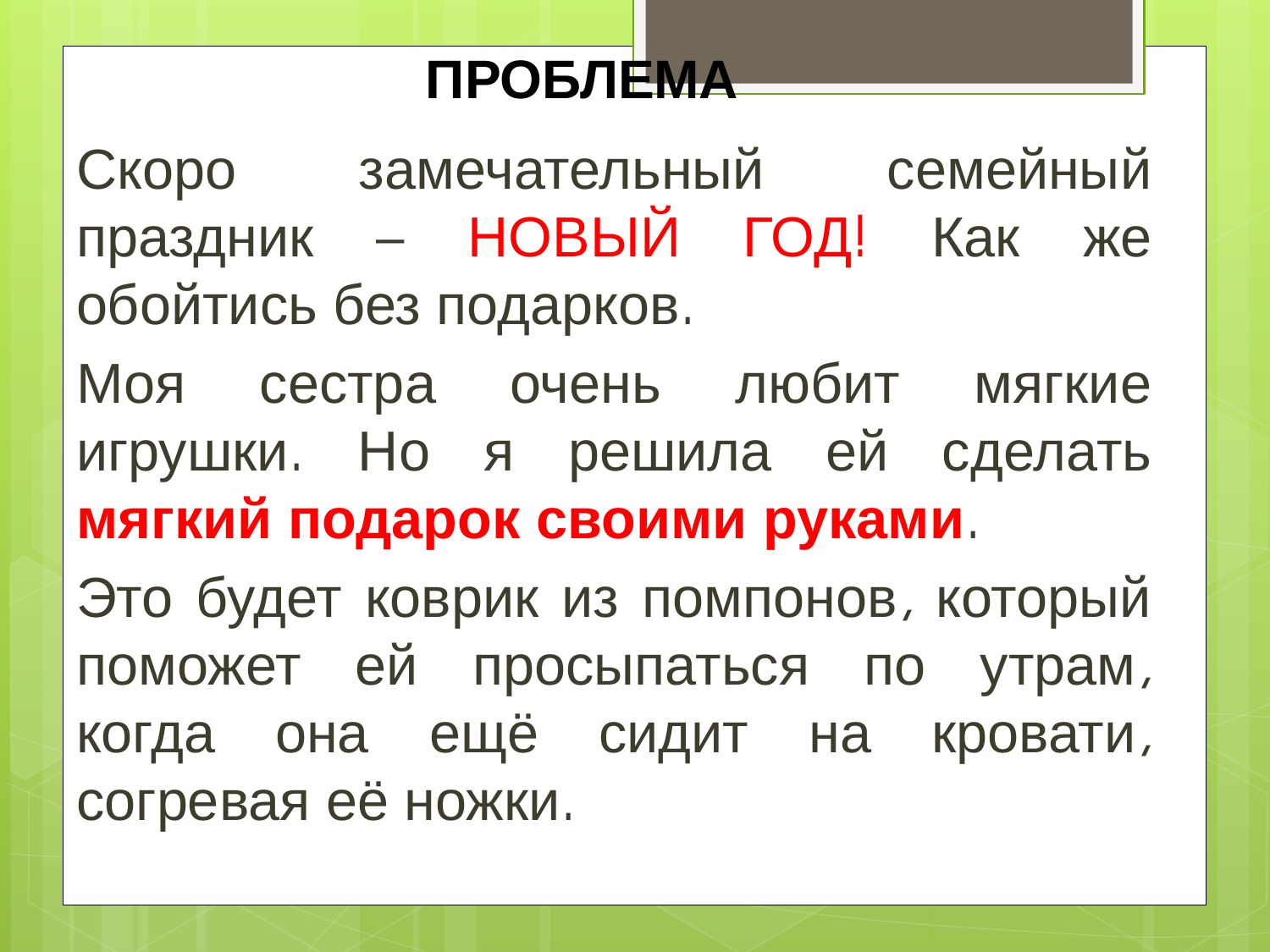

# ПРОБЛЕМА
Скоро замечательный семейный праздник – НОВЫЙ ГОД! Как же обойтись без подарков.
Моя сестра очень любит мягкие игрушки. Но я решила ей сделать мягкий подарок своими руками.
Это будет коврик из помпонов, который поможет ей просыпаться по утрам, когда она ещё сидит на кровати, согревая её ножки.